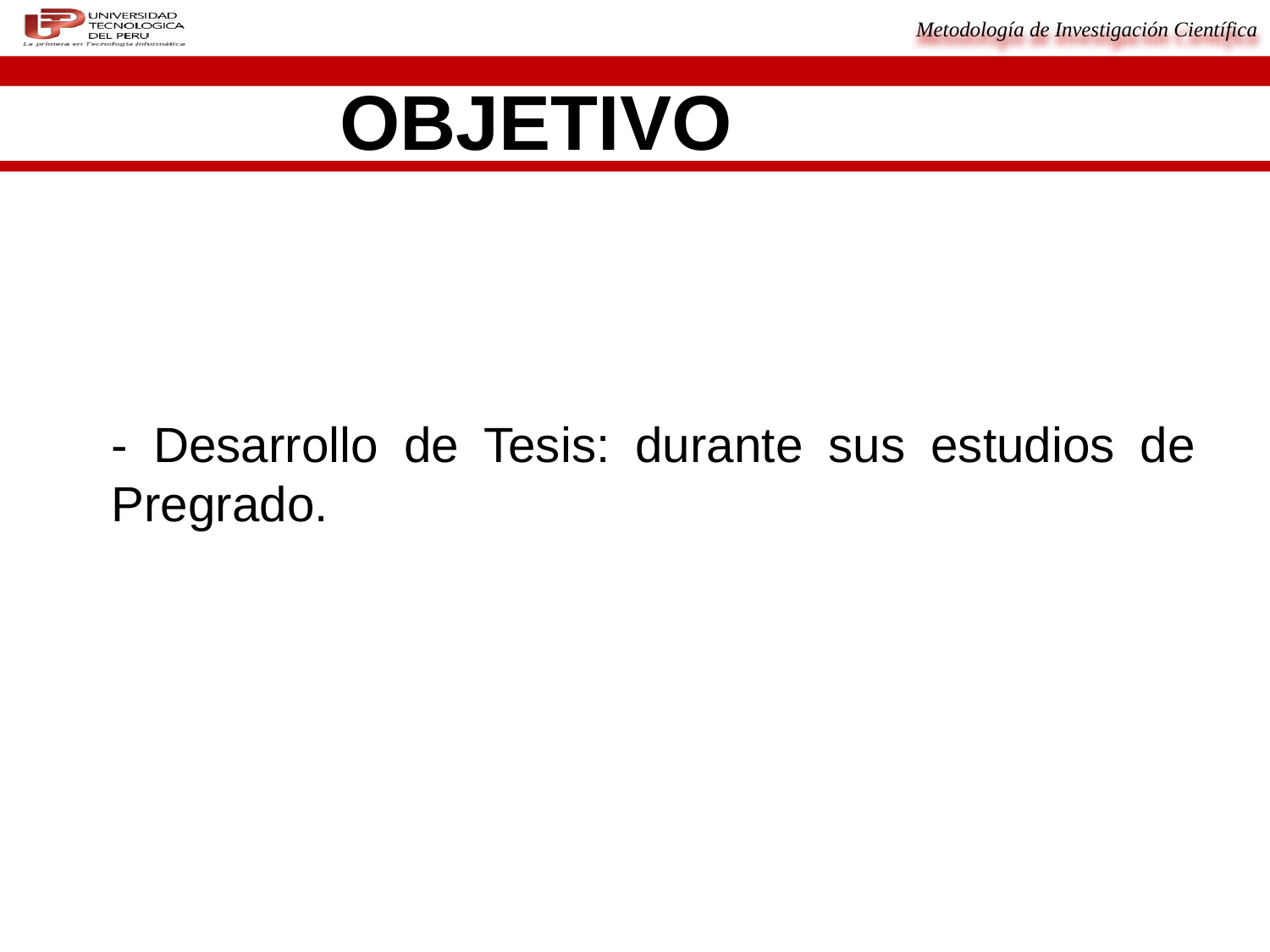

OBJETIVO
- Desarrollo de Tesis: durante sus estudios de Pregrado.